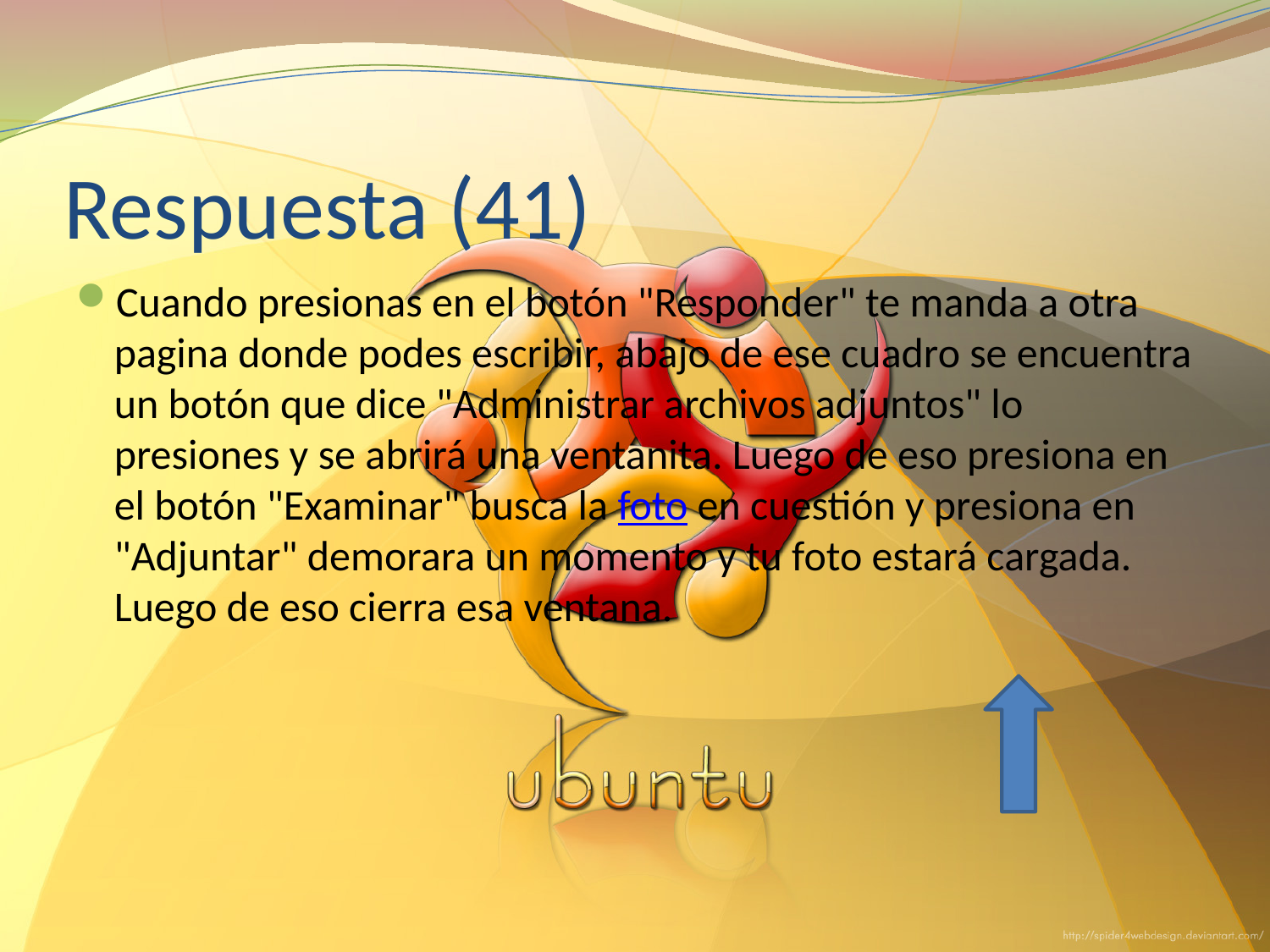

# Respuesta (41)
Cuando presionas en el botón "Responder" te manda a otra pagina donde podes escribir, abajo de ese cuadro se encuentra un botón que dice "Administrar archivos adjuntos" lo presiones y se abrirá una ventanita. Luego de eso presiona en el botón "Examinar" busca la foto en cuestión y presiona en "Adjuntar" demorara un momento y tu foto estará cargada. Luego de eso cierra esa ventana.